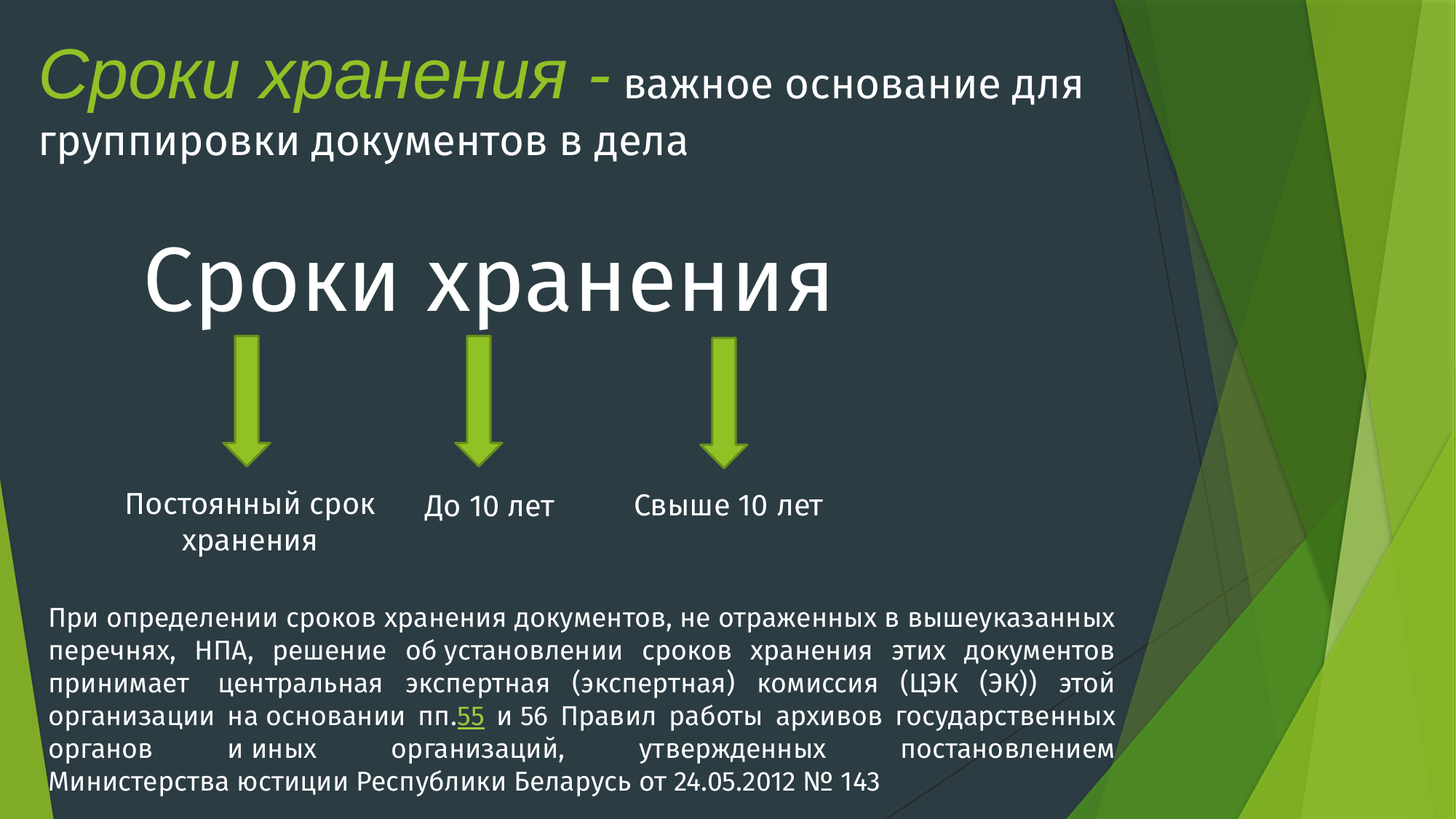

# Сроки хранения - важное основание для группировки документов в дела
Сроки хранения

Постоянный срок хранения
Свыше 10 лет
До 10 лет
При определении сроков хранения документов, не отраженных в вышеуказанных перечнях, НПА, решение об установлении сроков хранения этих документов принимает  центральная экспертная (экспертная) комиссия (ЦЭК (ЭК)) этой организации на основании пп.55 и 56 Правил работы архивов государственных органов и иных организаций, утвержденных постановлением Министерства юстиции Республики Беларусь от 24.05.2012 № 143